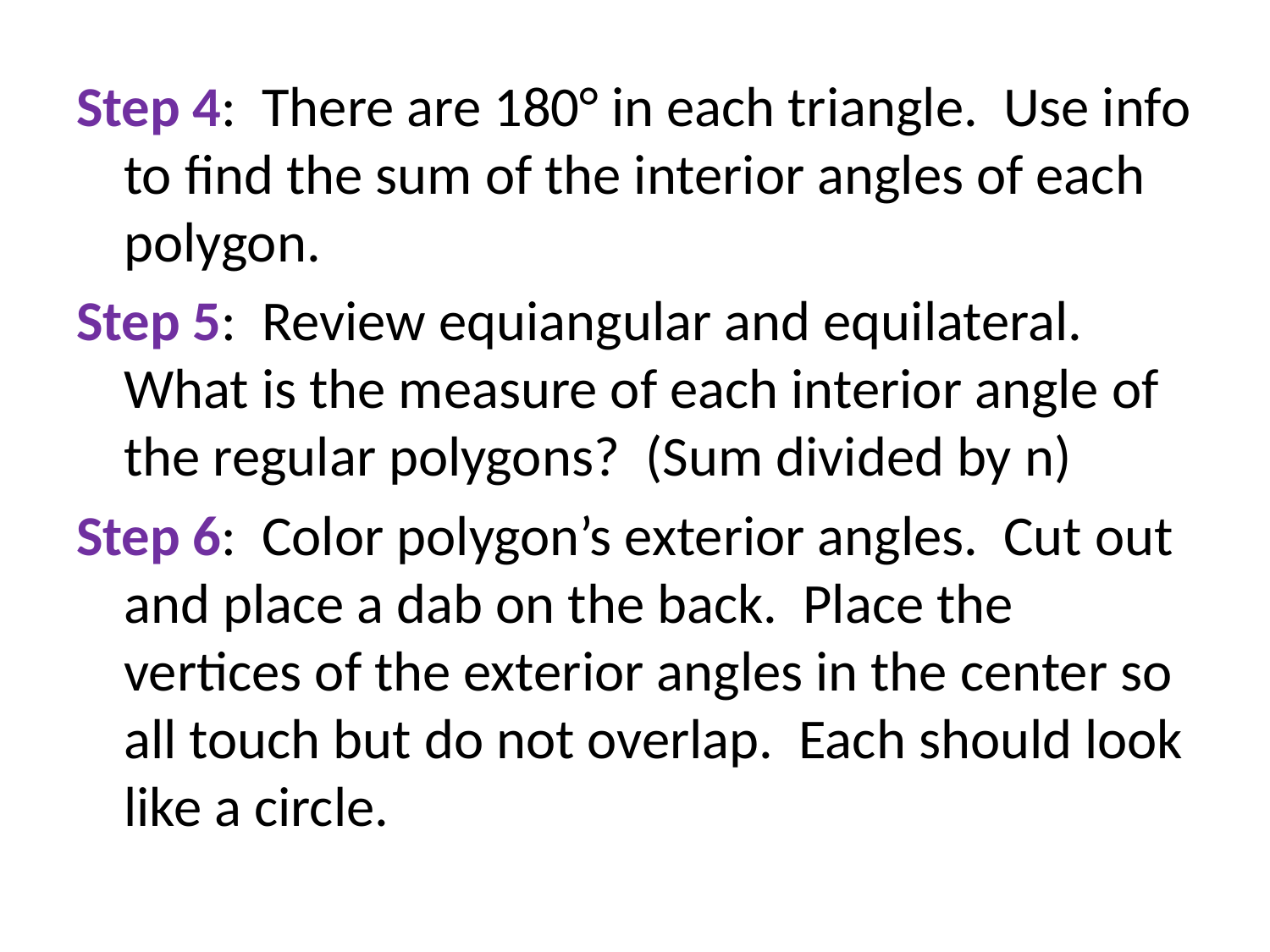

#
Step 4:  There are 180° in each triangle.  Use info to find the sum of the interior angles of each polygon.
Step 5:  Review equiangular and equilateral.  What is the measure of each interior angle of the regular polygons?  (Sum divided by n)
Step 6:  Color polygon’s exterior angles.  Cut out and place a dab on the back.  Place the vertices of the exterior angles in the center so all touch but do not overlap.  Each should look like a circle.